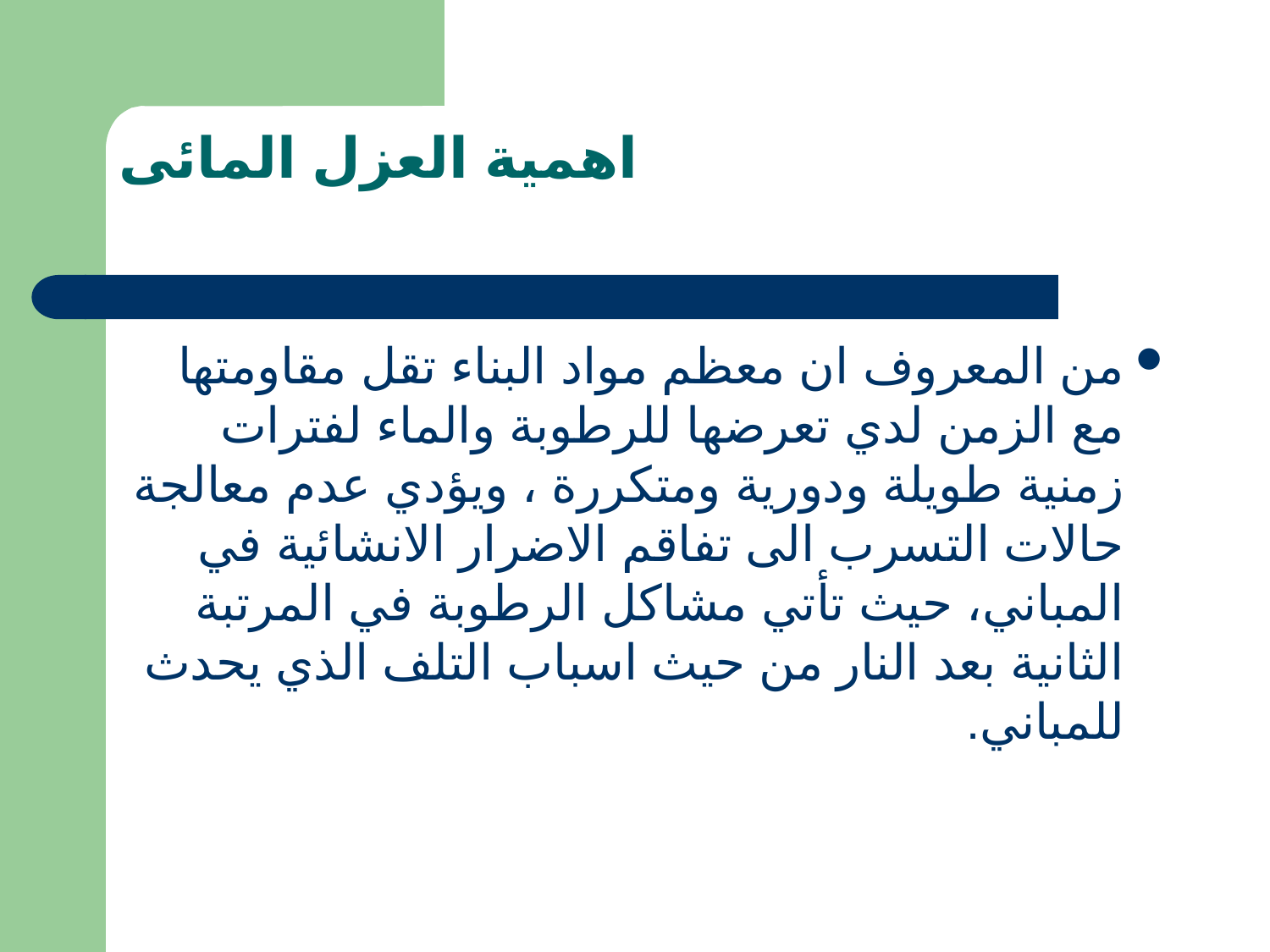

# اهمية العزل المائى
من المعروف ان معظم مواد البناء تقل مقاومتها مع الزمن لدي تعرضها للرطوبة والماء لفترات زمنية طويلة ودورية ومتكررة ، ويؤدي عدم معالجة حالات التسرب الى تفاقم الاضرار الانشائية في المباني، حيث تأتي مشاكل الرطوبة في المرتبة الثانية بعد النار من حيث اسباب التلف الذي يحدث للمباني.